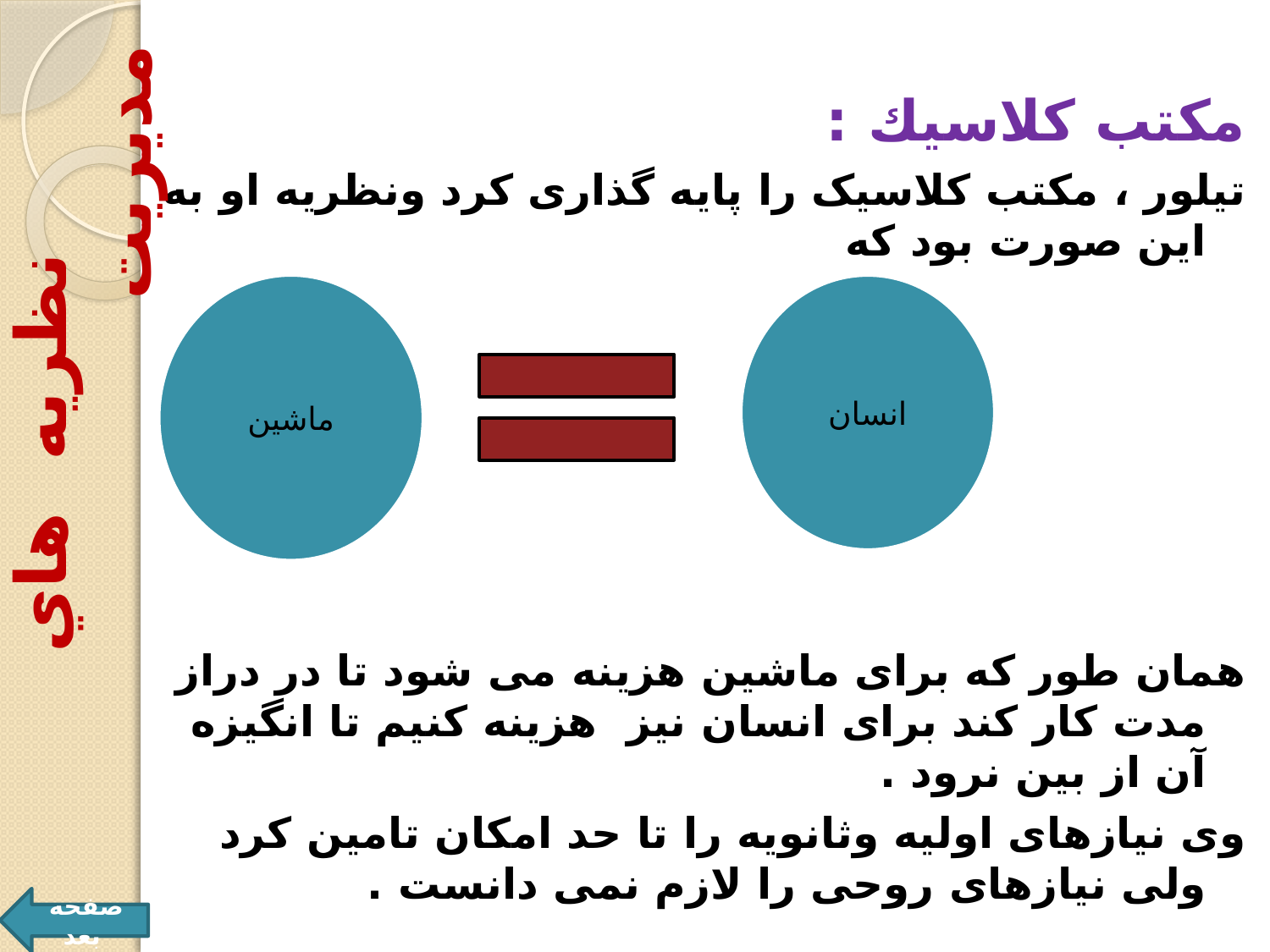

مكتب كلاسيك :
تیلور ، مکتب کلاسیک را پایه گذاری کرد ونظریه او به این صورت بود که

همان طور که برای ماشین هزینه می شود تا در دراز مدت کار کند برای انسان نیز  هزینه کنیم تا انگیزه آن از بین نرود .
وی نیازهای اولیه وثانویه را تا حد امکان تامین کرد ولی نیازهای روحی را لازم نمی دانست .

ماشین
انسان
    نظريه هاي مديريت

صفحه  بعد